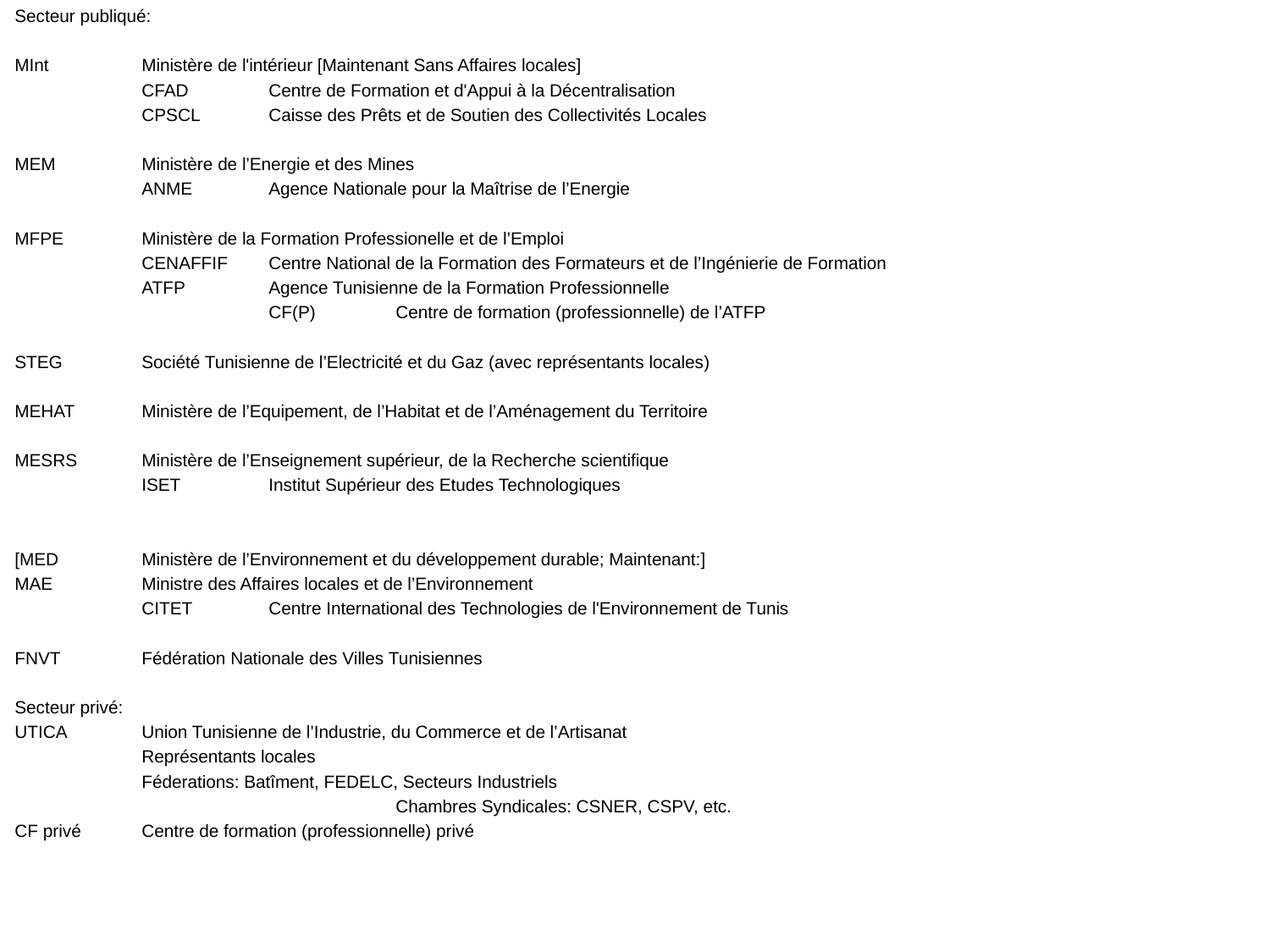

Secteur publiqué:

MInt	Ministère de l'intérieur [Maintenant Sans Affaires locales]
	CFAD	Centre de Formation et d'Appui à la Décentralisation
	CPSCL 	Caisse des Prêts et de Soutien des Collectivités Locales

MEM 	Ministère de l’Energie et des Mines
	ANME	Agence Nationale pour la Maîtrise de l’Energie

MFPE	Ministère de la Formation Professionelle et de l’Emploi
	CENAFFIF	Centre National de la Formation des Formateurs et de l’Ingénierie de Formation
	ATFP	Agence Tunisienne de la Formation Professionnelle
	CF(P)	Centre de formation (professionnelle) de l’ATFP

STEG	Société Tunisienne de l’Electricité et du Gaz (avec représentants locales)

MEHAT	Ministère de l’Equipement, de l’Habitat et de l’Aménagement du Territoire

MESRS 	Ministère de l’Enseignement supérieur, de la Recherche scientifique
	ISET	Institut Supérieur des Etudes Technologiques

[MED 	Ministère de l’Environnement et du développement durable; Maintenant:]
MAE	Ministre des Affaires locales et de l’Environnement
	CITET	Centre International des Technologies de l'Environnement de Tunis

FNVT	Fédération Nationale des Villes Tunisiennes

Secteur privé:
UTICA	Union Tunisienne de l’Industrie, du Commerce et de l’Artisanat
	Représentants locales
Féderations: Batîment, FEDELC, Secteurs Industriels
		Chambres Syndicales: CSNER, CSPV, etc.
CF privé	Centre de formation (professionnelle) privé